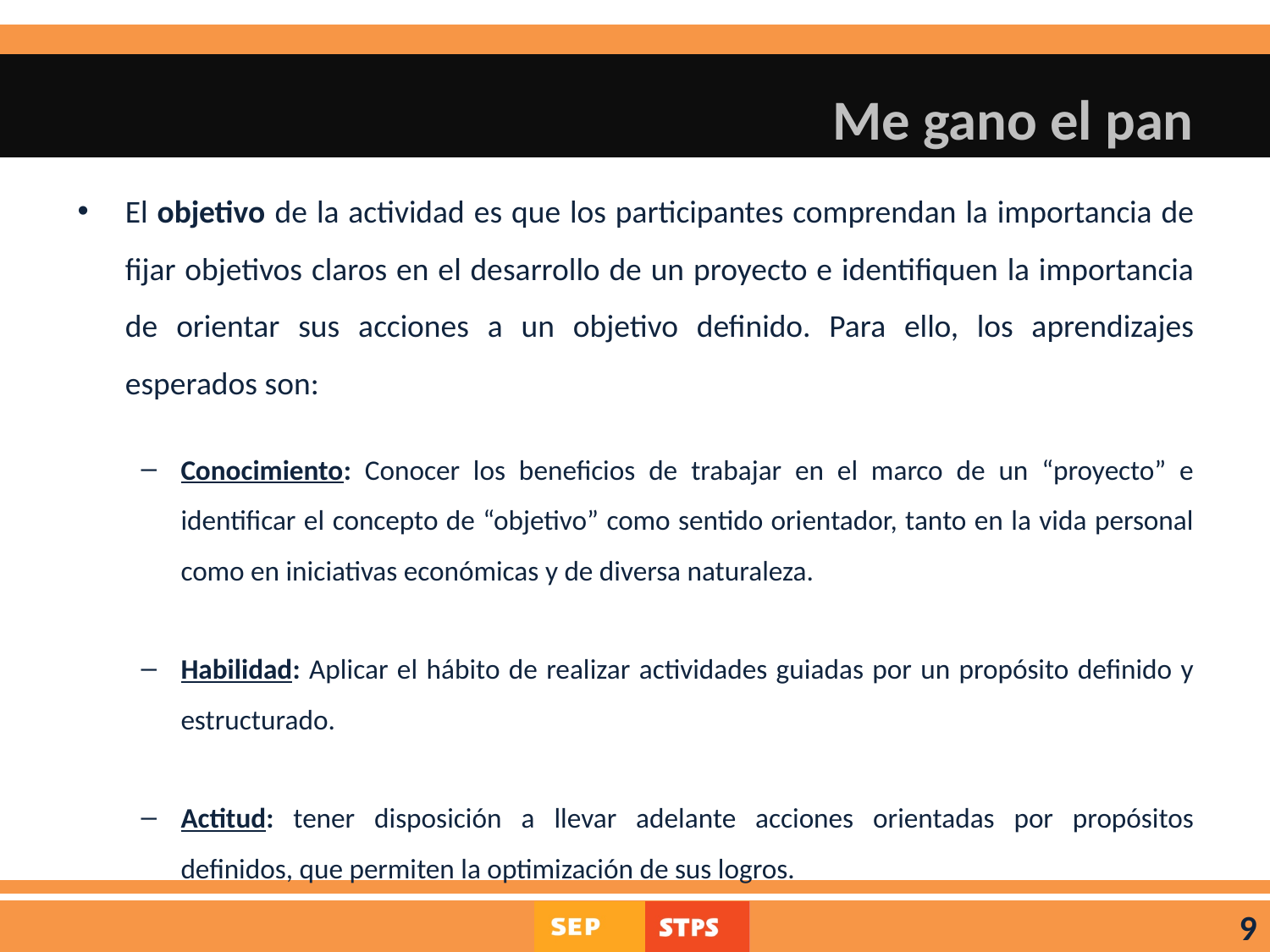

# Me gano el pan
El objetivo de la actividad es que los participantes comprendan la importancia de fijar objetivos claros en el desarrollo de un proyecto e identifiquen la importancia de orientar sus acciones a un objetivo definido. Para ello, los aprendizajes esperados son:

Conocimiento: Conocer los beneficios de trabajar en el marco de un “proyecto” e identificar el concepto de “objetivo” como sentido orientador, tanto en la vida personal como en iniciativas económicas y de diversa naturaleza.

Habilidad: Aplicar el hábito de realizar actividades guiadas por un propósito definido y estructurado.

Actitud: tener disposición a llevar adelante acciones orientadas por propósitos definidos, que permiten la optimización de sus logros.
9